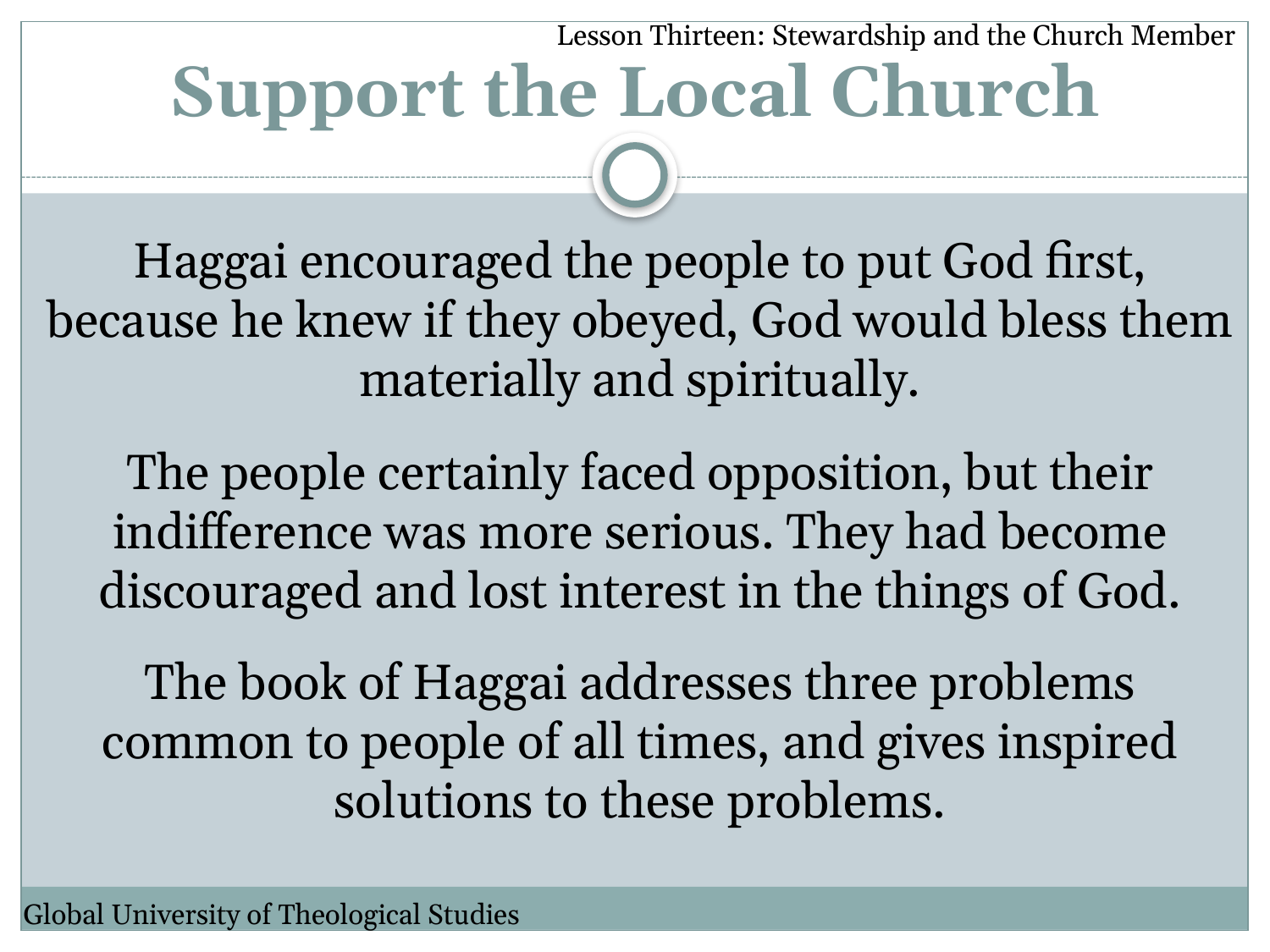

Lesson Thirteen: Stewardship and the Church Member
# Support the Local Church
Haggai encouraged the people to put God first, because he knew if they obeyed, God would bless them materially and spiritually.
The people certainly faced opposition, but their indifference was more serious. They had become discouraged and lost interest in the things of God.
The book of Haggai addresses three problems common to people of all times, and gives inspired solutions to these problems.
Global University of Theological Studies